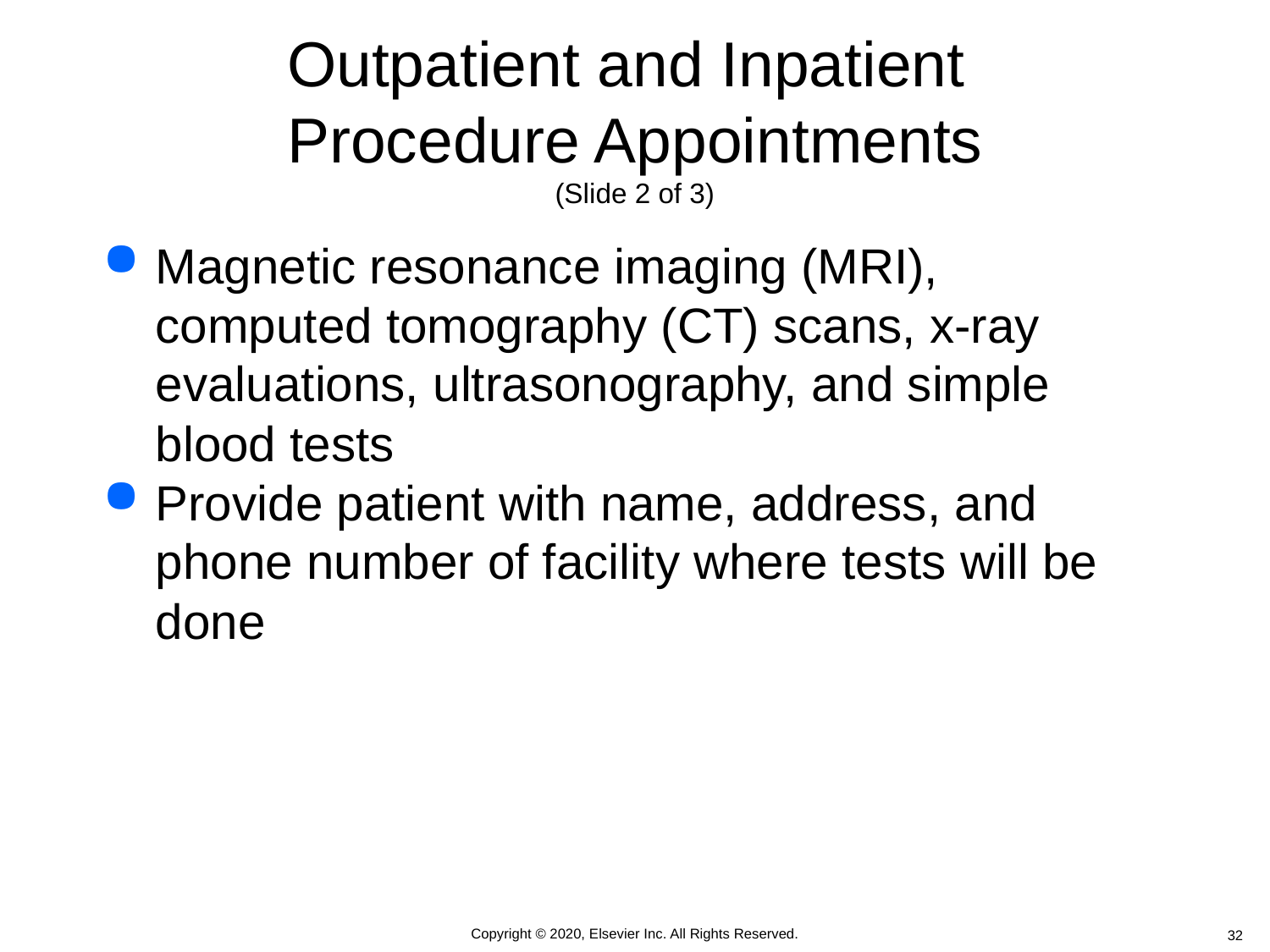

# Outpatient and Inpatient Procedure Appointments (Slide 2 of 3)
Magnetic resonance imaging (MRI), computed tomography (CT) scans, x-ray evaluations, ultrasonography, and simple blood tests
Provide patient with name, address, and phone number of facility where tests will be done
 32